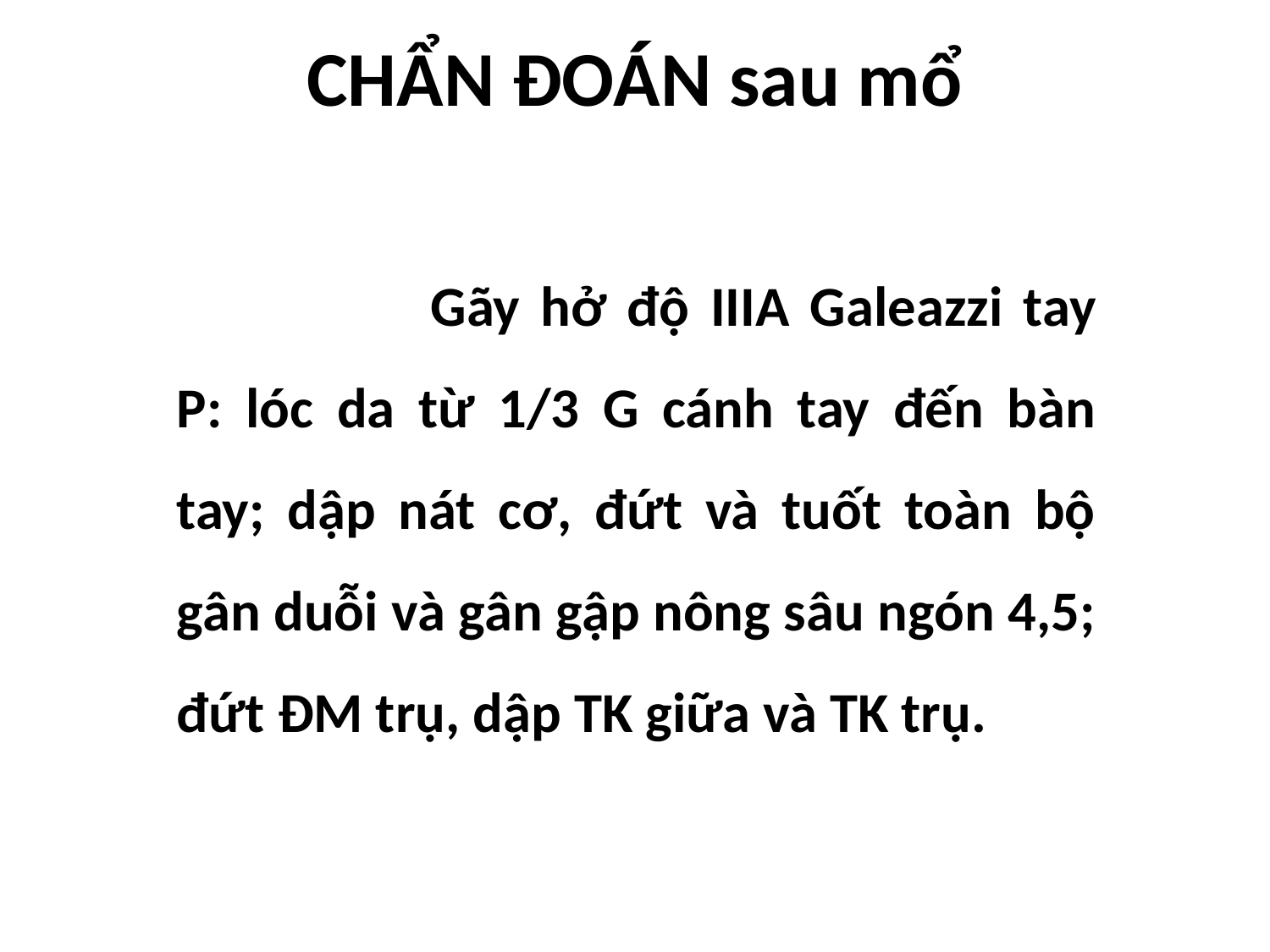

# CHẨN ĐOÁN sau mổ
		Gãy hở độ IIIA Galeazzi tay P: lóc da từ 1/3 G cánh tay đến bàn tay; dập nát cơ, đứt và tuốt toàn bộ gân duỗi và gân gập nông sâu ngón 4,5; đứt ĐM trụ, dập TK giữa và TK trụ.